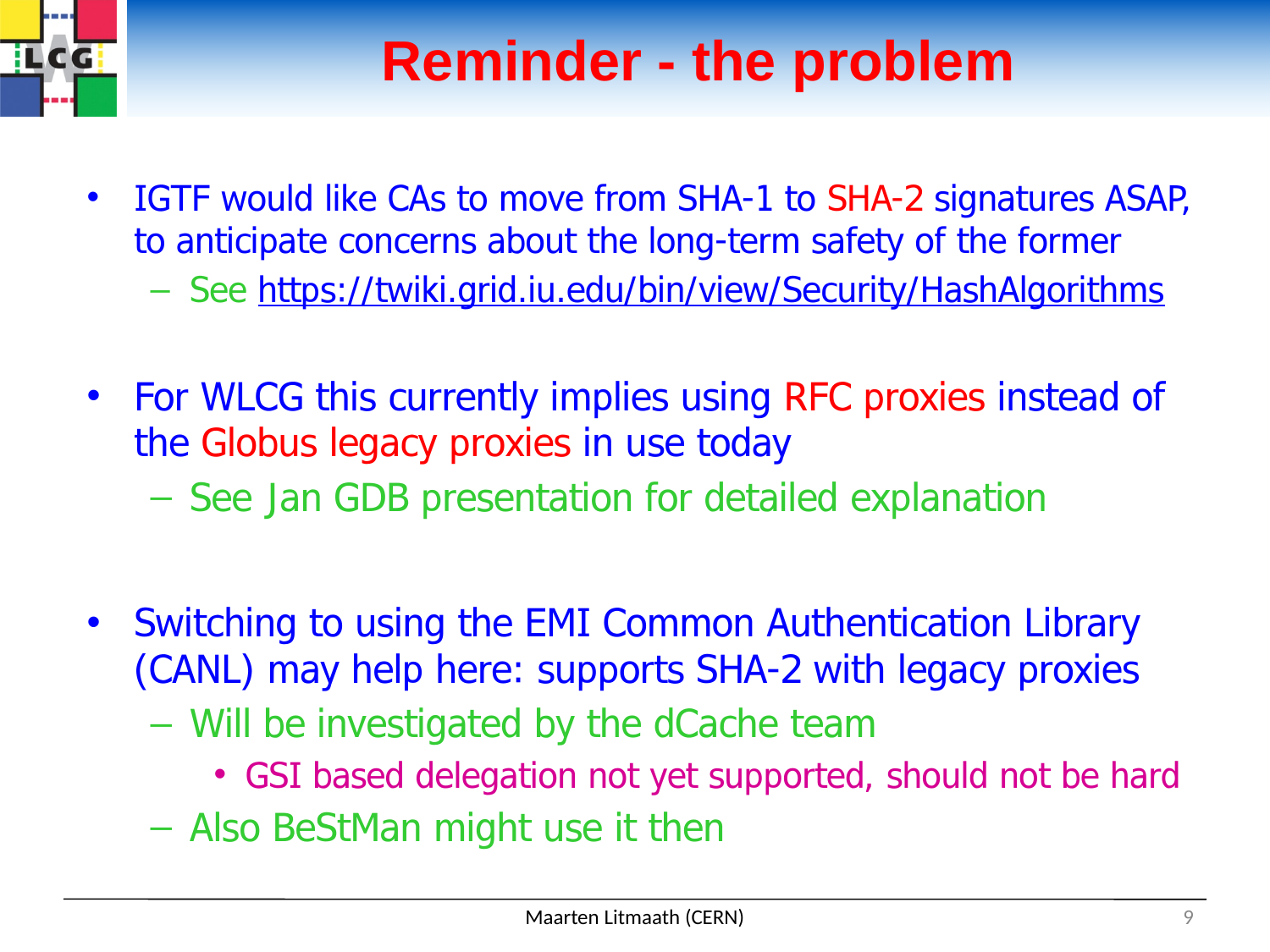

# Reminder - the problem
IGTF would like CAs to move from SHA-1 to SHA-2 signatures ASAP, to anticipate concerns about the long-term safety of the former
See https://twiki.grid.iu.edu/bin/view/Security/HashAlgorithms

For WLCG this currently implies using RFC proxies instead of the Globus legacy proxies in use today
See Jan GDB presentation for detailed explanation

Switching to using the EMI Common Authentication Library (CANL) may help here: supports SHA-2 with legacy proxies
Will be investigated by the dCache team
GSI based delegation not yet supported, should not be hard
Also BeStMan might use it then
Maarten Litmaath (CERN)
9